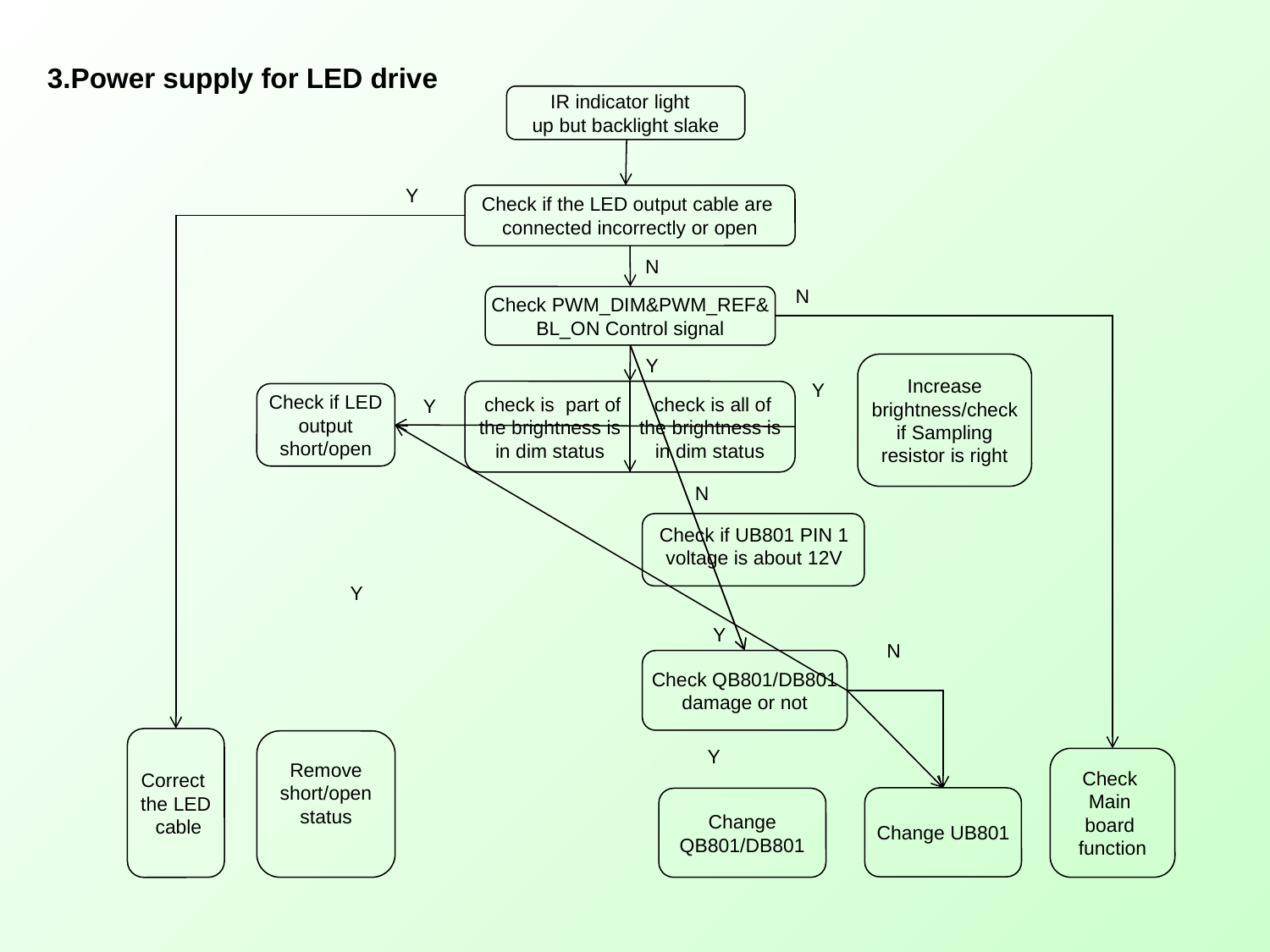

3.Power supply for LED drive
IR indicator light
up but backlight slake
Y
Check if the LED output cable are
connected incorrectly or open
N
N
Check PWM_DIM&PWM_REF&
BL_ON Control signal
Y
Increase brightness/check if Sampling resistor is right
Y

Check if LED output short/open
 check is  part of the brightness is in dim status

 check is all of the brightness is in dim status

Y
N

Check if UB801 PIN 1 voltage is about 12V

Y
Y
N
Check QB801/DB801
damage or not
Correct
the LED
 cable
Remove short/open status

Y
Check
Main
board
function
Change UB801
Change QB801/DB801